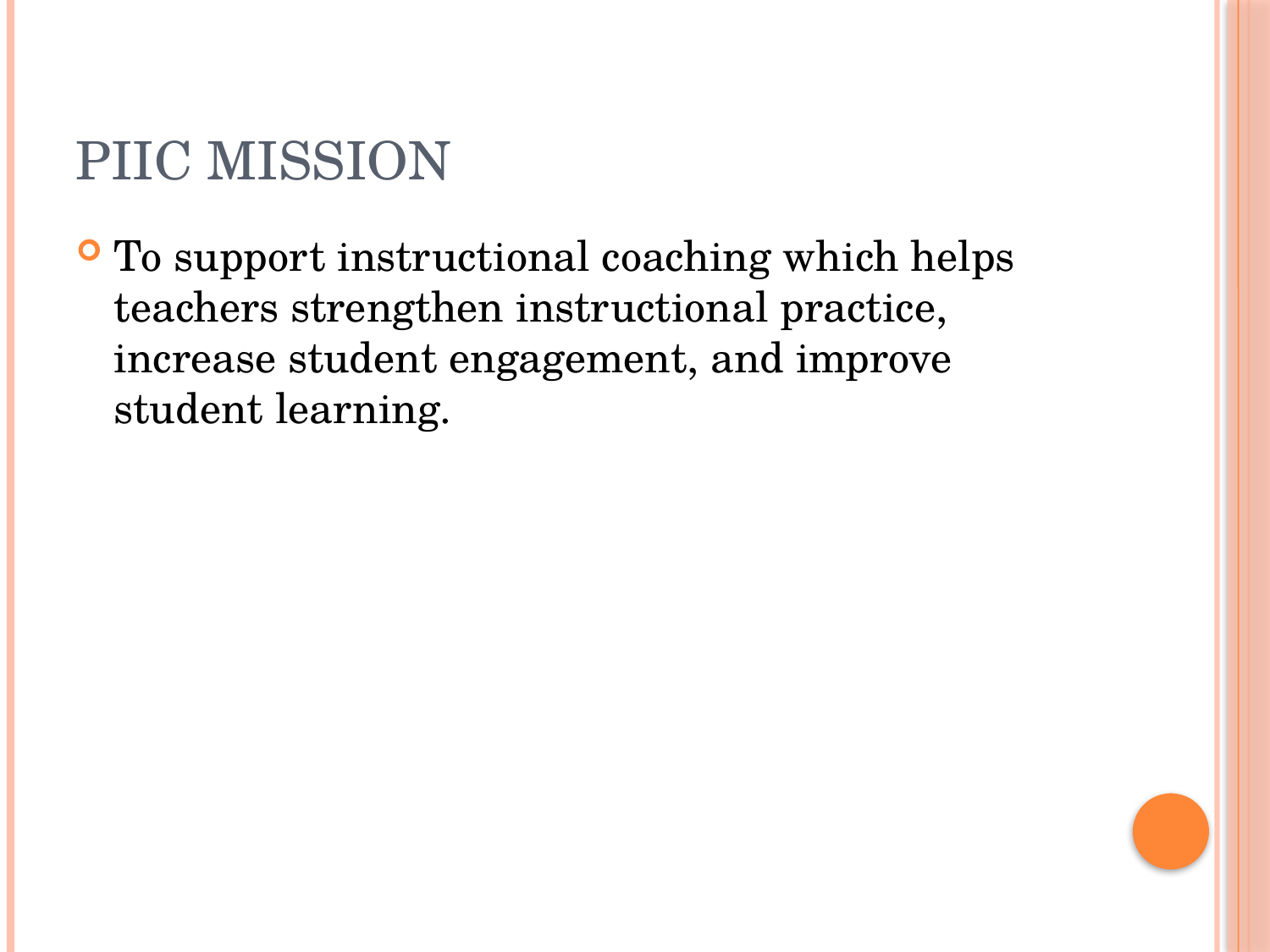

# PIIC Mission
To support instructional coaching which helps teachers strengthen instructional practice, increase student engagement, and improve student learning.